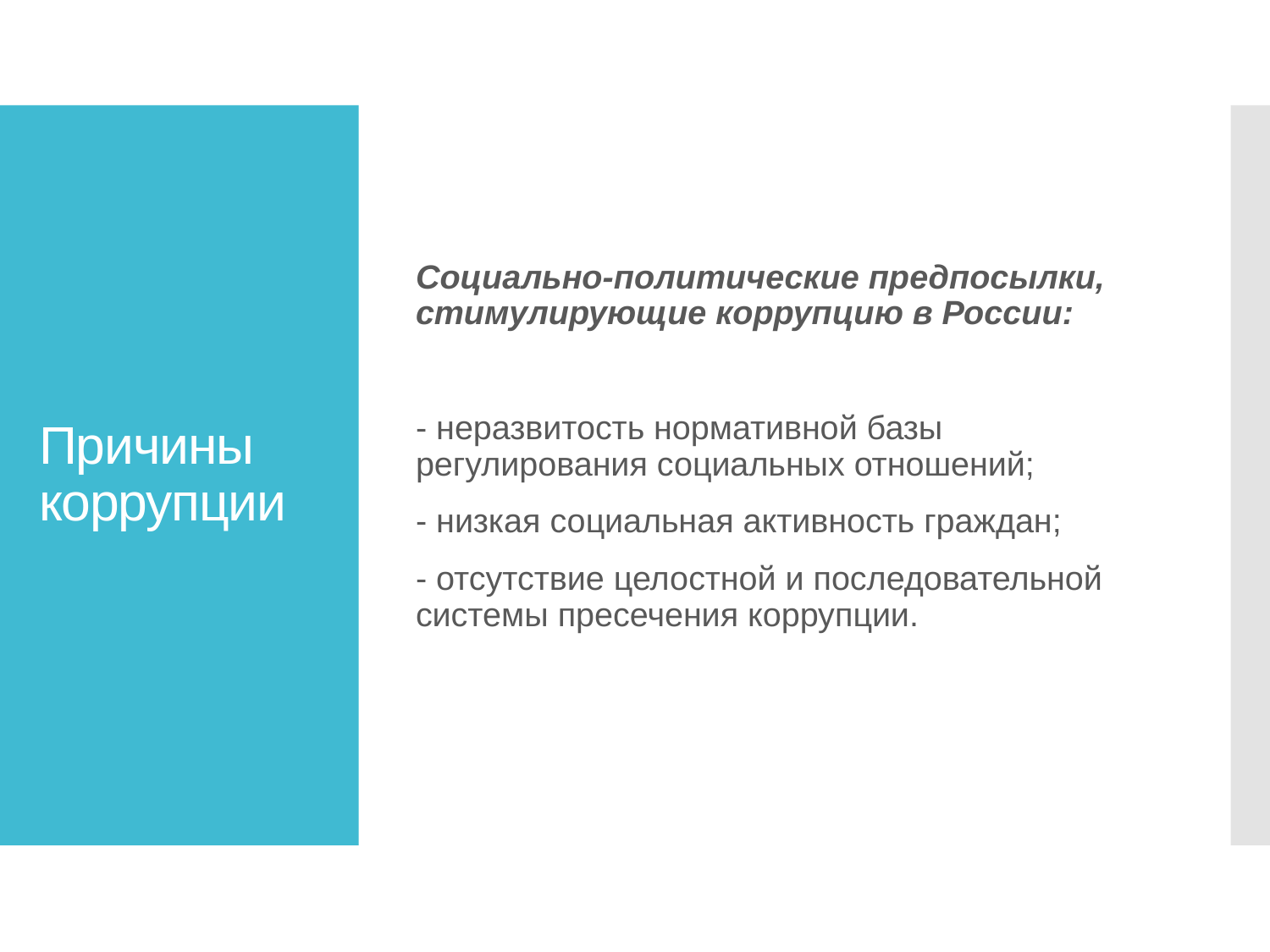

Социально-политические предпосылки, стимулирующие коррупцию в России:

- неразвитость нормативной базы регулирования социальных отношений;
- низкая социальная активность граждан;
- отсутствие целостной и последовательной системы пресечения коррупции.

# Причины коррупции